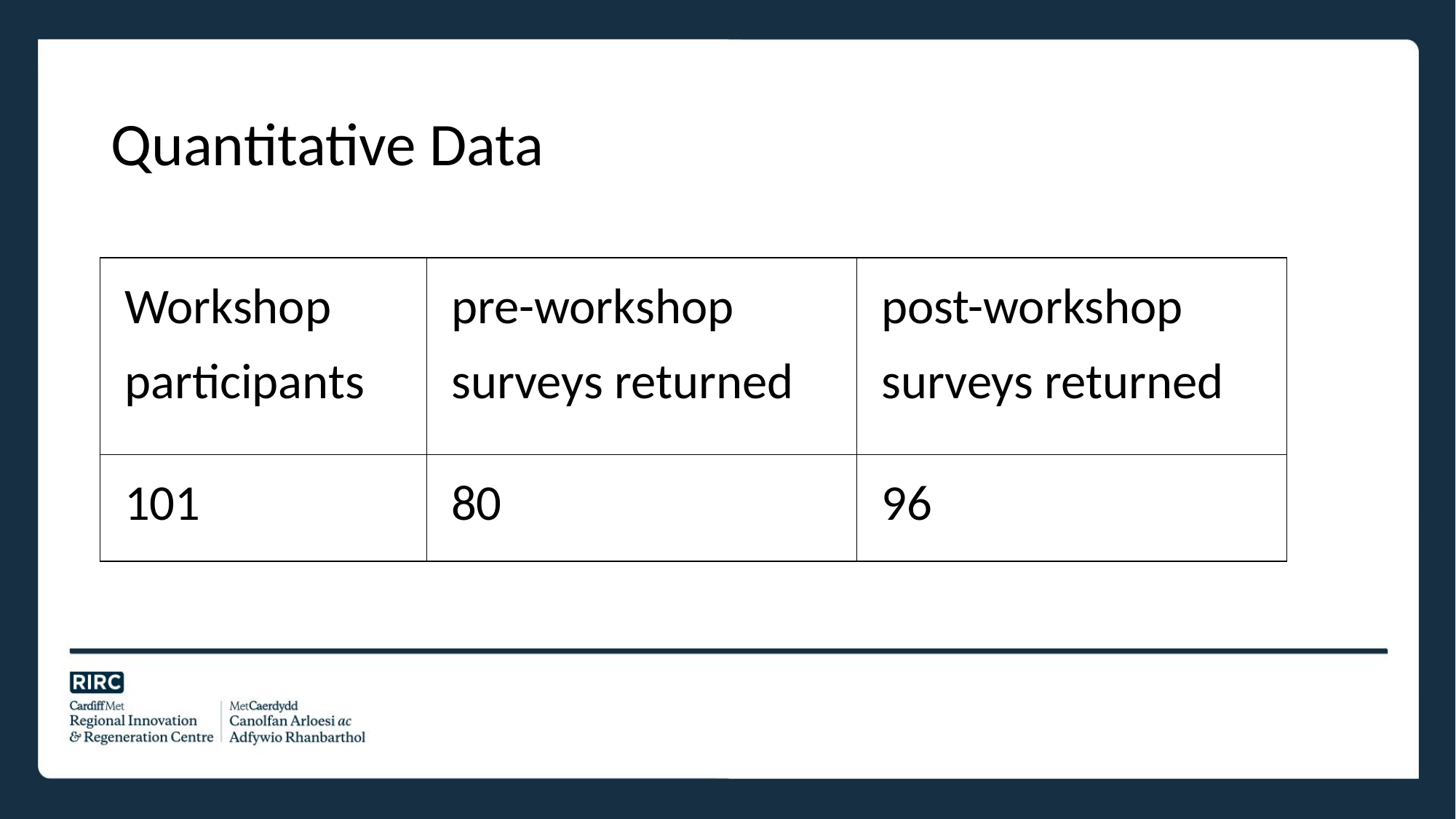

# Quantitative Data
| Workshop participants | pre-workshop surveys returned | post-workshop surveys returned |
| --- | --- | --- |
| 101 | 80 | 96 |